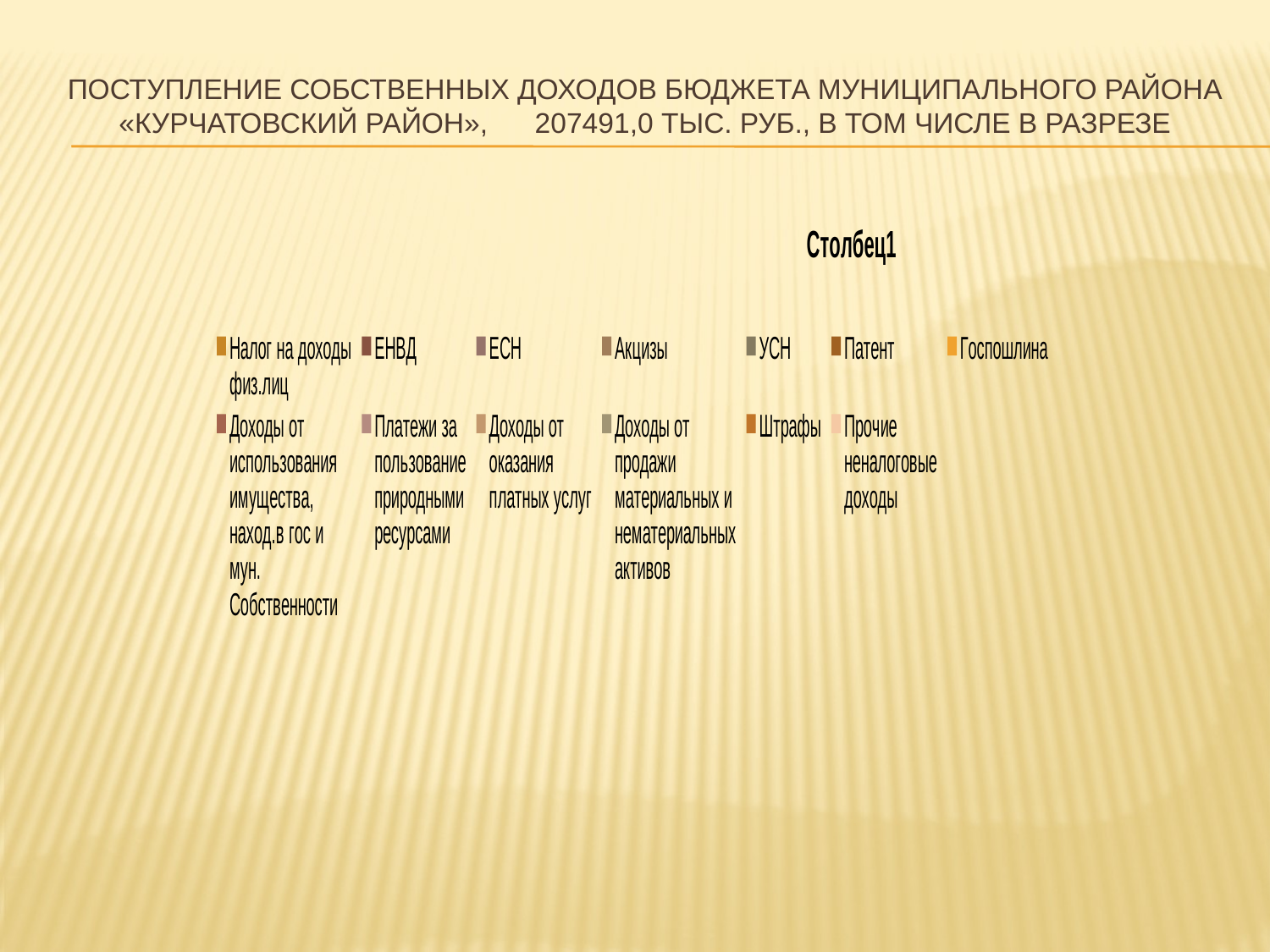

# Поступление собственных доходов бюджета муниципального района «Курчатовский район»,      207491,0 тыс. руб., в том числе в разрезе

### Chart:

| Category | Столбец1 |
|---|---|
| Налог на доходы физ.лиц | 65469.9 |
| ЕНВД | -37.9 |
| ЕСН | 213.5 |
| Акцизы | 2413.4 |
| УСН | 1520.6 |
| Патент | 1002.5 |
| Госпошлина | 17.5 |
| Доходы от использования имущества, наход.в гос и мун. Собственности | 2492.1 |
| Платежи за пользование природными ресурсами | 50.4 |
| Доходы от оказания платных услуг | 2738.8 |
| Доходы от продажи материальных и нематериальных активов | 4033.1 |
| Штрафы | 6.5 |
| Прочие неналоговые доходы | -25.1 |